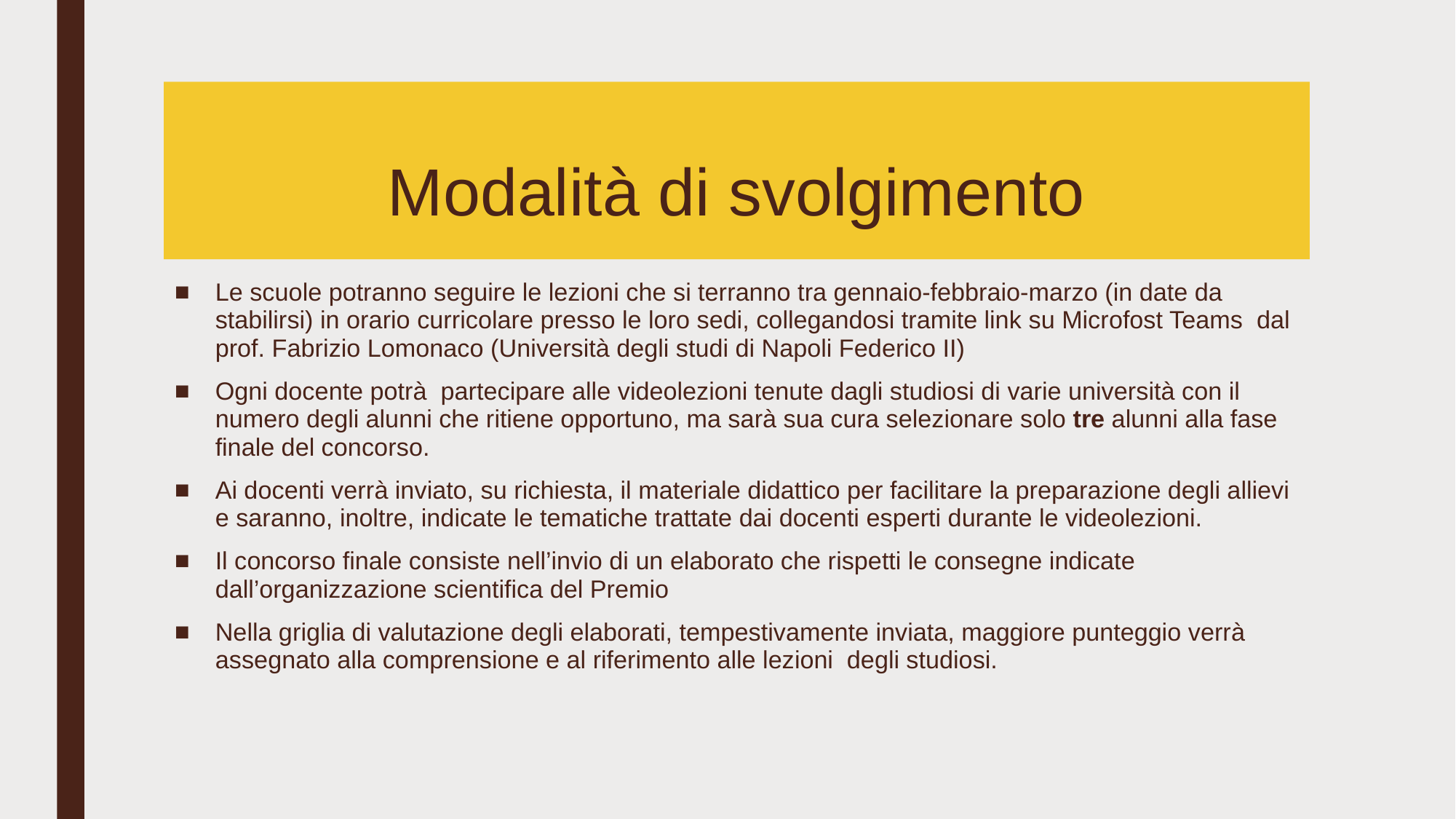

# Modalità di svolgimento
Le scuole potranno seguire le lezioni che si terranno tra gennaio-febbraio-marzo (in date da stabilirsi) in orario curricolare presso le loro sedi, collegandosi tramite link su Microfost Teams  dal prof. Fabrizio Lomonaco (Università degli studi di Napoli Federico II)
Ogni docente potrà  partecipare alle videolezioni tenute dagli studiosi di varie università con il numero degli alunni che ritiene opportuno, ma sarà sua cura selezionare solo tre alunni alla fase finale del concorso.
Ai docenti verrà inviato, su richiesta, il materiale didattico per facilitare la preparazione degli allievi e saranno, inoltre, indicate le tematiche trattate dai docenti esperti durante le videolezioni.
Il concorso finale consiste nell’invio di un elaborato che rispetti le consegne indicate dall’organizzazione scientifica del Premio
Nella griglia di valutazione degli elaborati, tempestivamente inviata, maggiore punteggio verrà assegnato alla comprensione e al riferimento alle lezioni  degli studiosi.